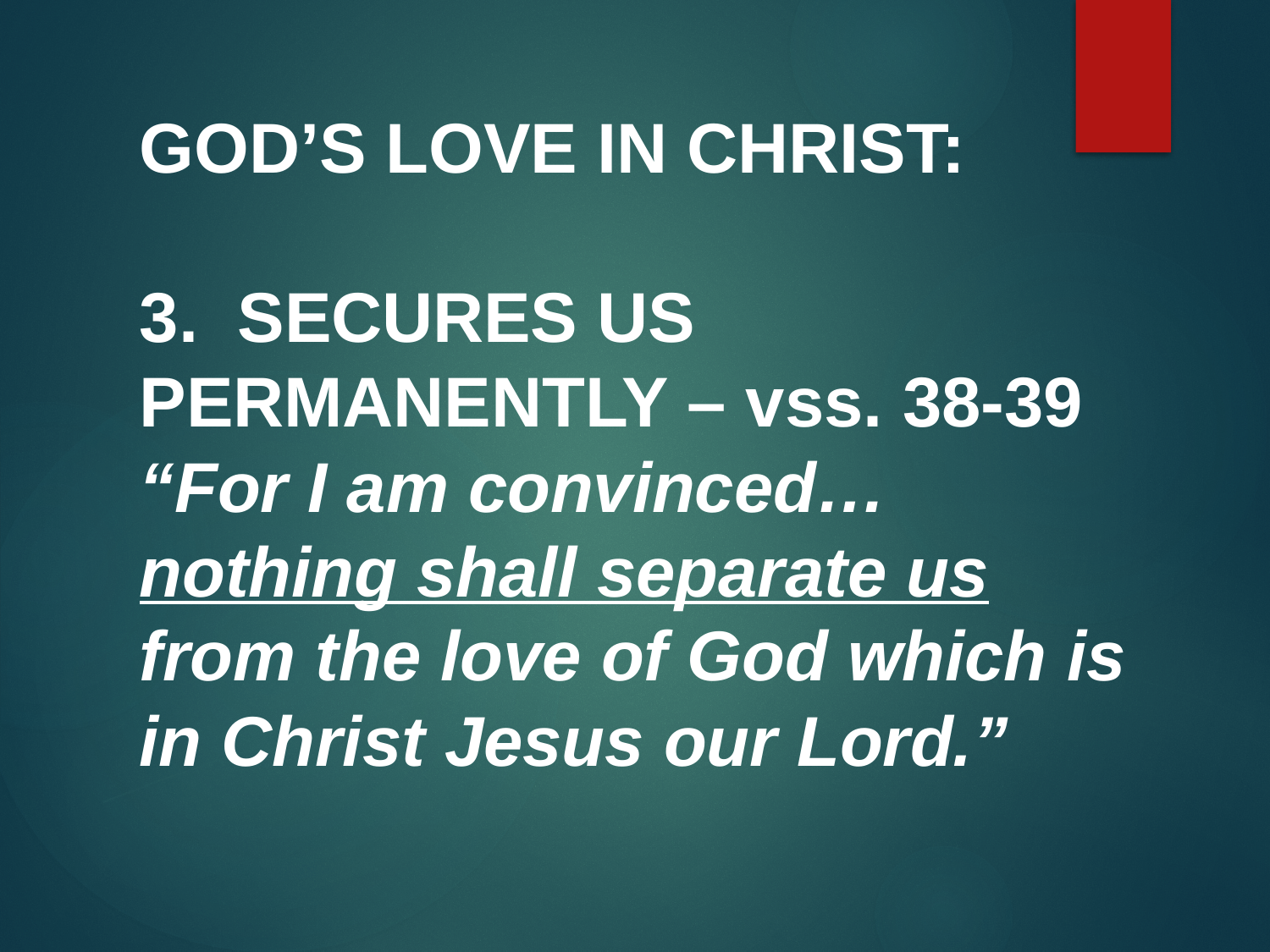

GOD’S LOVE IN CHRIST:

3.  SECURES US PERMANENTLY – vss. 38-39 “For I am convinced… nothing shall separate us from the love of God which is in Christ Jesus our Lord.”